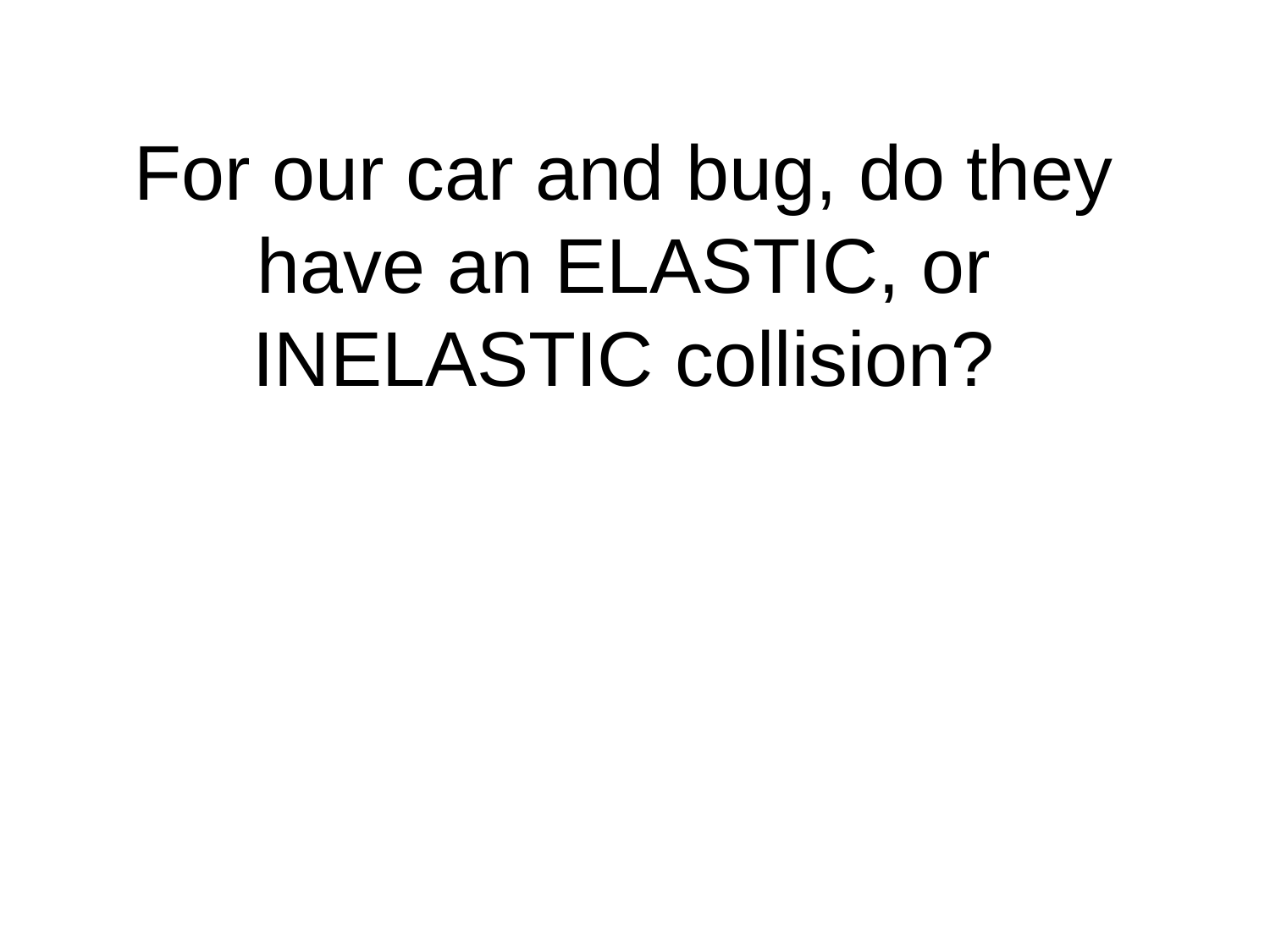

# For our car and bug, do they have an ELASTIC, or INELASTIC collision?